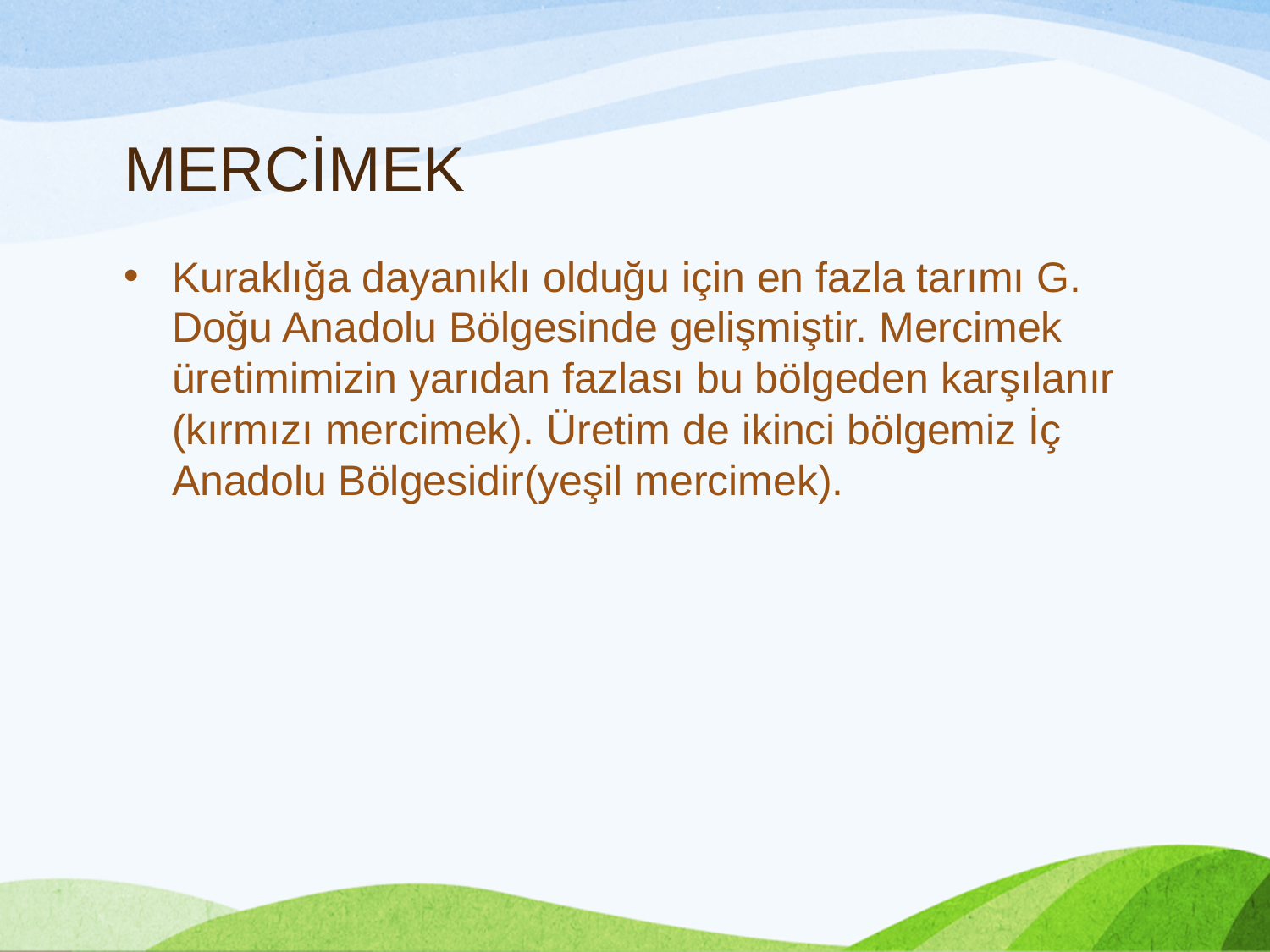

# MERCİMEK
Kuraklığa dayanıklı olduğu için en fazla tarımı G. Doğu Anadolu Bölgesinde gelişmiştir. Mercimek üretimimizin yarıdan fazlası bu bölgeden karşılanır (kırmızı mercimek). Üretim de ikinci bölgemiz İç Anadolu Bölgesidir(yeşil mercimek).